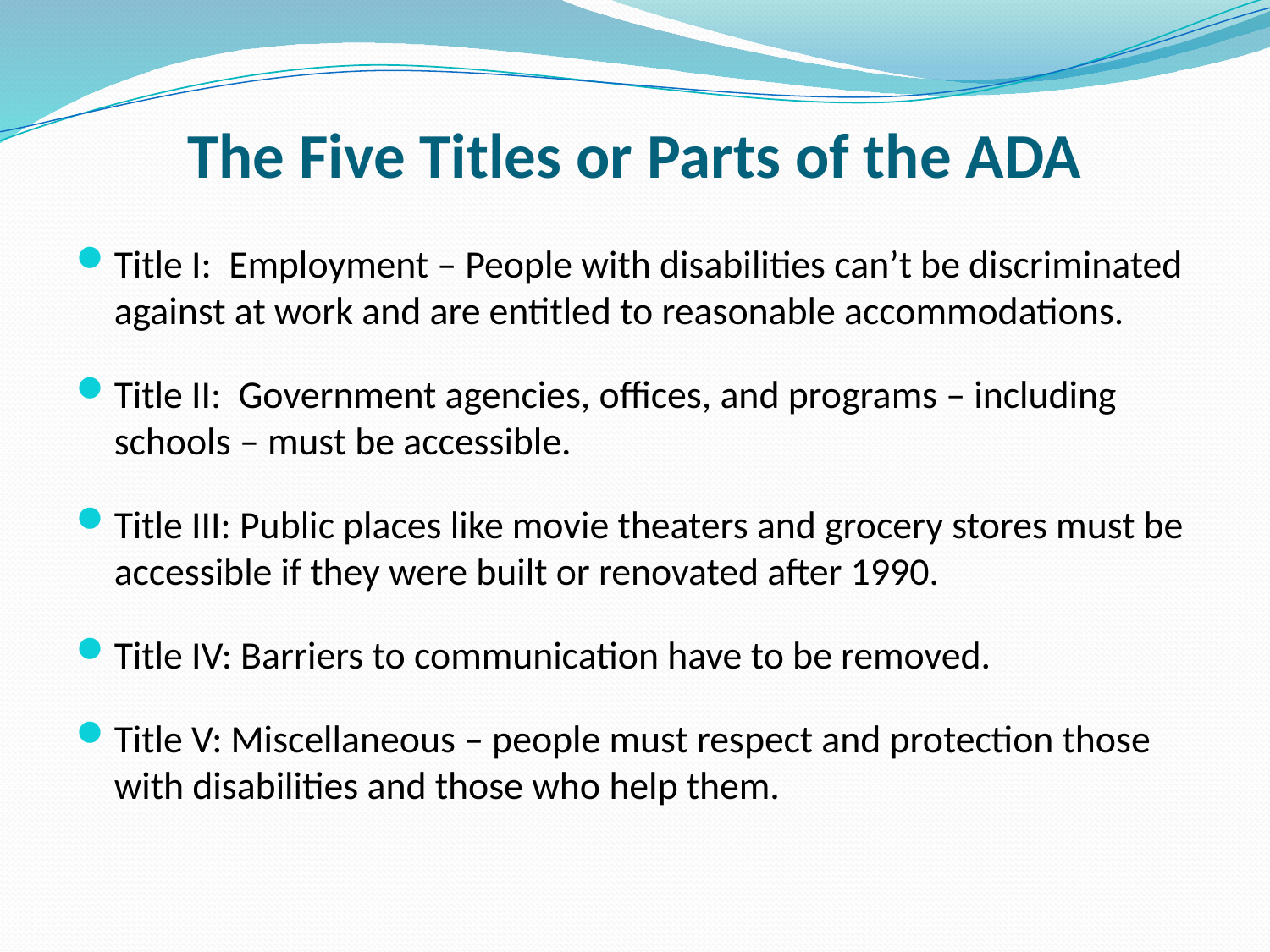

# The Five Titles or Parts of the ADA
Title I:  Employment – People with disabilities can’t be discriminated against at work and are entitled to reasonable accommodations.

Title II:  Government agencies, offices, and programs – including schools – must be accessible.

Title III: Public places like movie theaters and grocery stores must be accessible if they were built or renovated after 1990.

Title IV: Barriers to communication have to be removed.

Title V: Miscellaneous – people must respect and protection those with disabilities and those who help them.